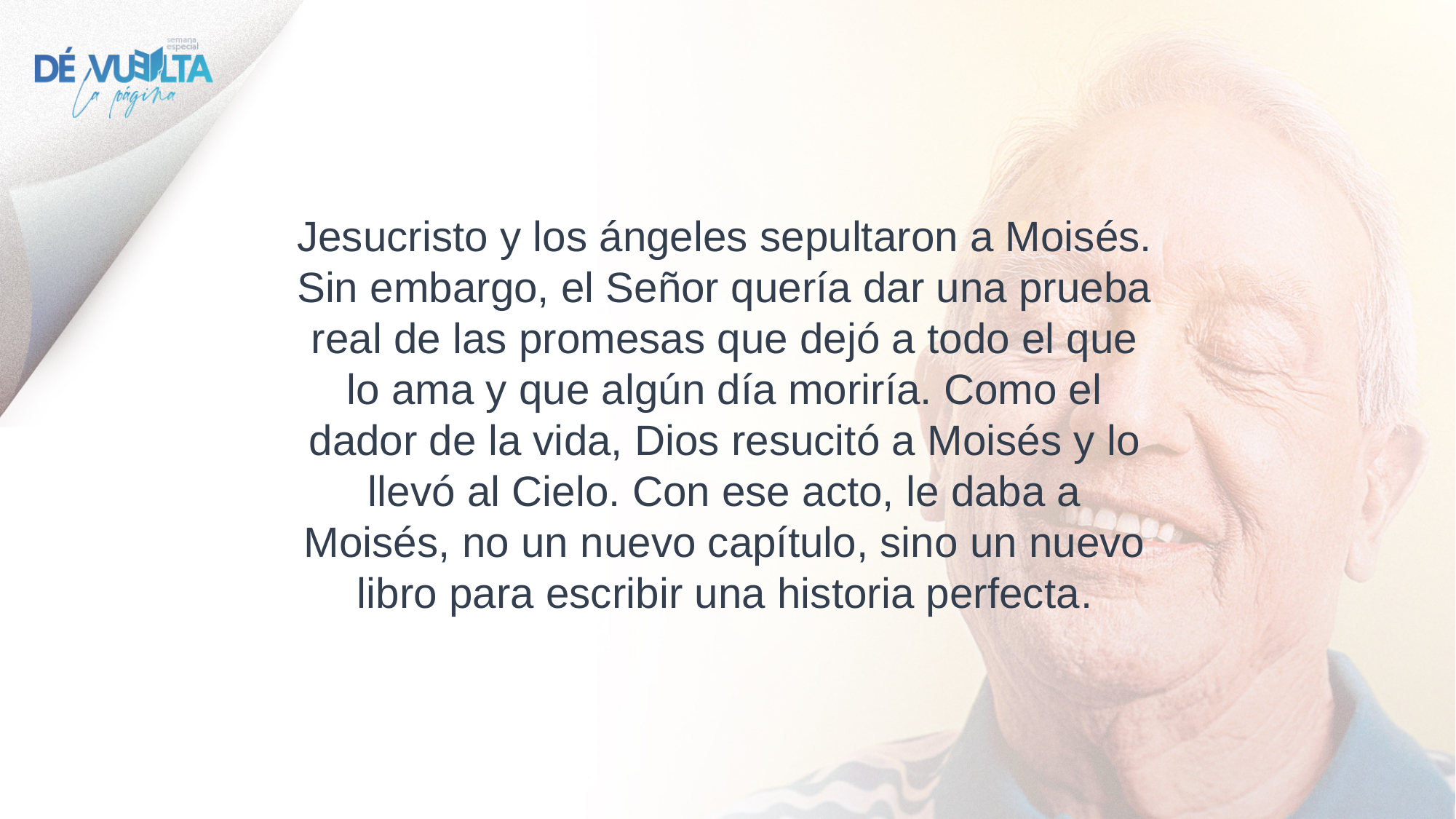

Jesucristo y los ángeles sepultaron a Moisés. Sin embargo, el Señor quería dar una prueba real de las promesas que dejó a todo el que lo ama y que algún día moriría. Como el dador de la vida, Dios resucitó a Moisés y lo llevó al Cielo. Con ese acto, le daba a Moisés, no un nuevo capítulo, sino un nuevo libro para escribir una historia perfecta.